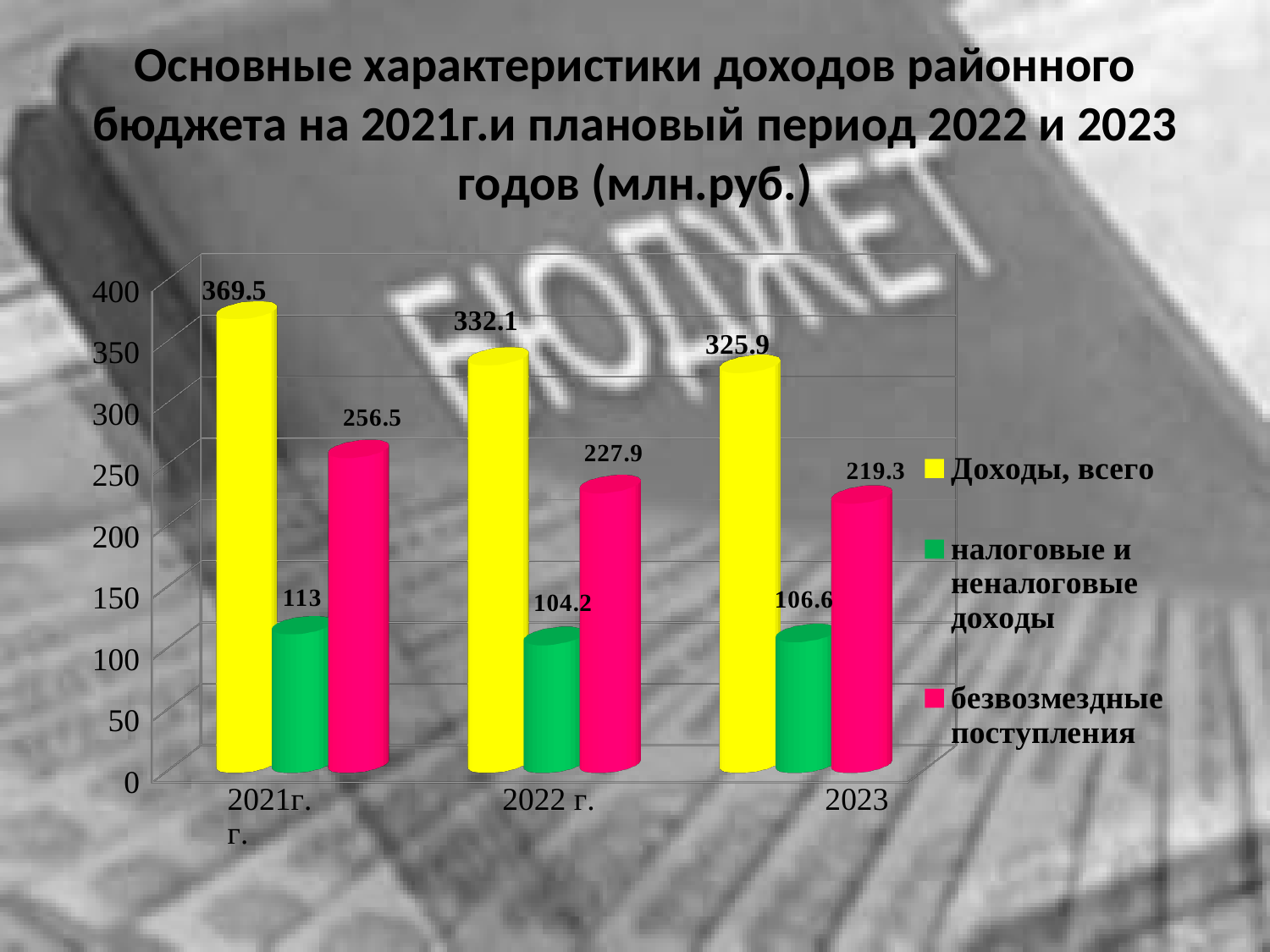

# Основные характеристики доходов районного бюджета на 2021г.и плановый период 2022 и 2023 годов (млн.руб.)

[unsupported chart]